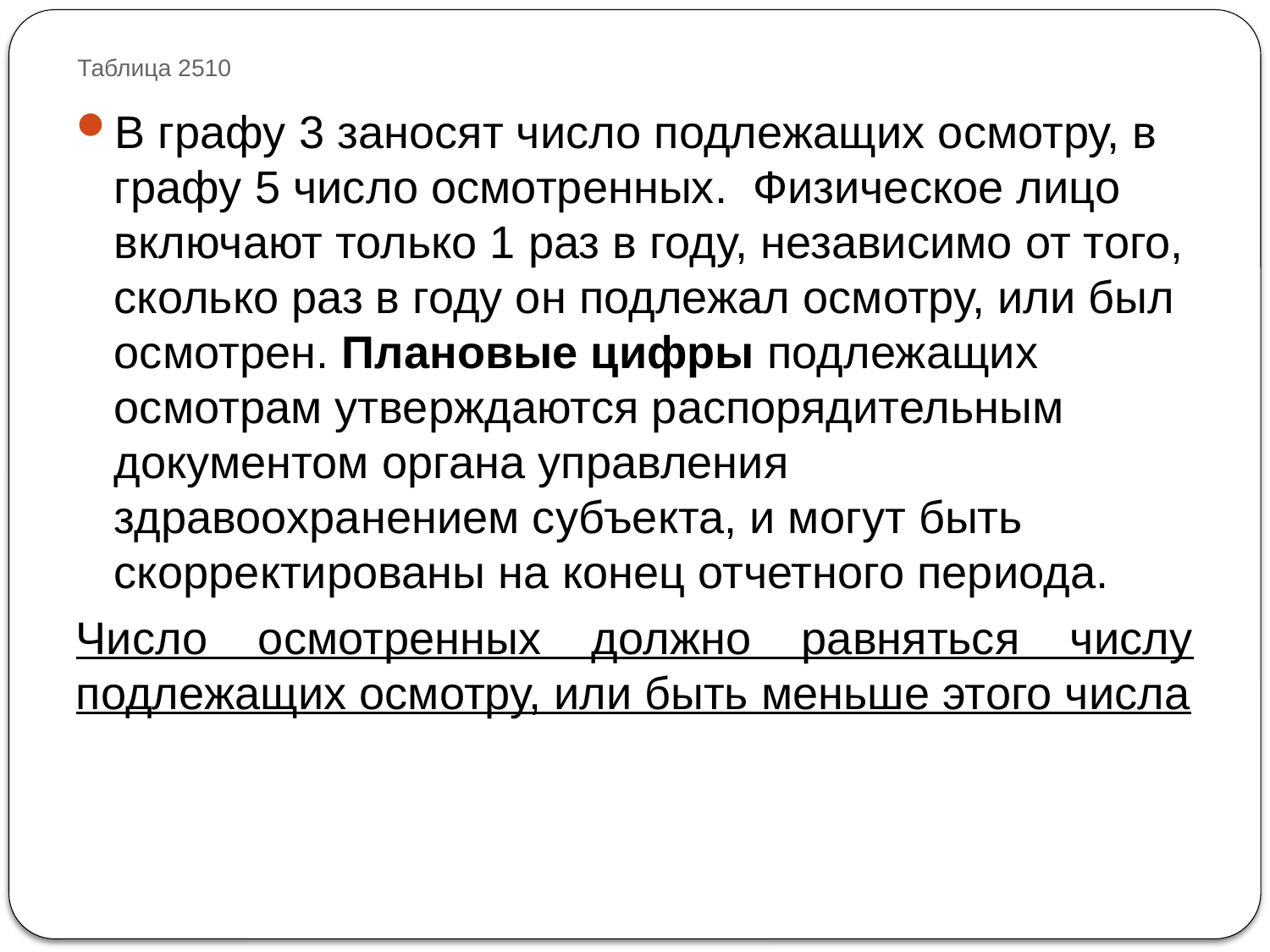

# Таблица 2510
В графу 3 заносят число подлежащих осмотру, в графу 5 число осмотренных.  Физическое лицо включают только 1 раз в году, независимо от того, сколько раз в году он подлежал осмотру, или был осмотрен. Плановые цифры подлежащих осмотрам утверждаются распорядительным документом органа управления здравоохранением субъекта, и могут быть скорректированы на конец отчетного периода.
Число осмотренных должно равняться числу подлежащих осмотру, или быть меньше этого числа